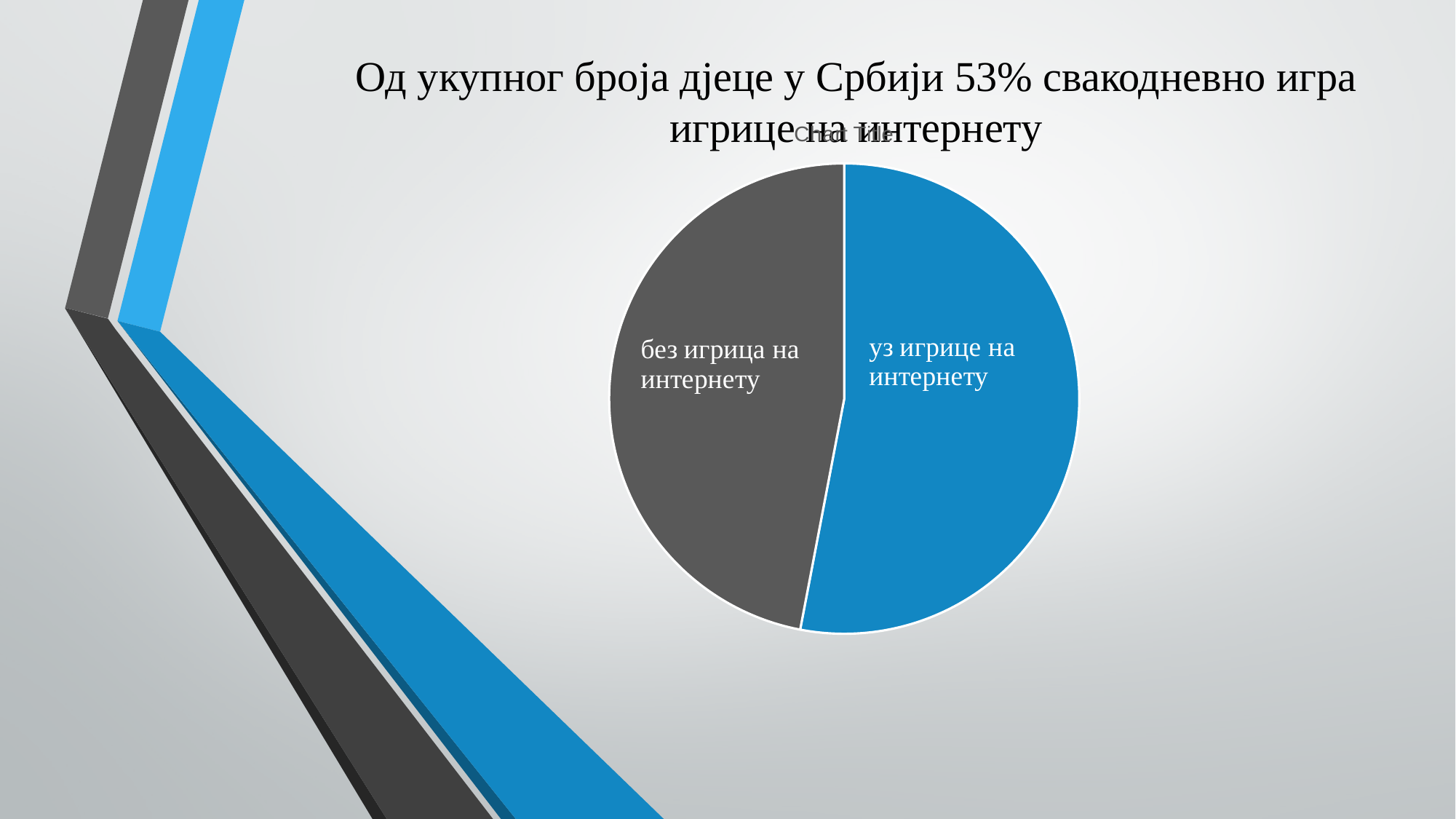

Од укупног броја дјеце у Србији 53% свакодневно игра игрице на интернету

### Chart:

| Category |  |
|---|---|
| проводе вријеме на интернету | 53.0 |
| проводе вријеме без интернета | 47.0 |